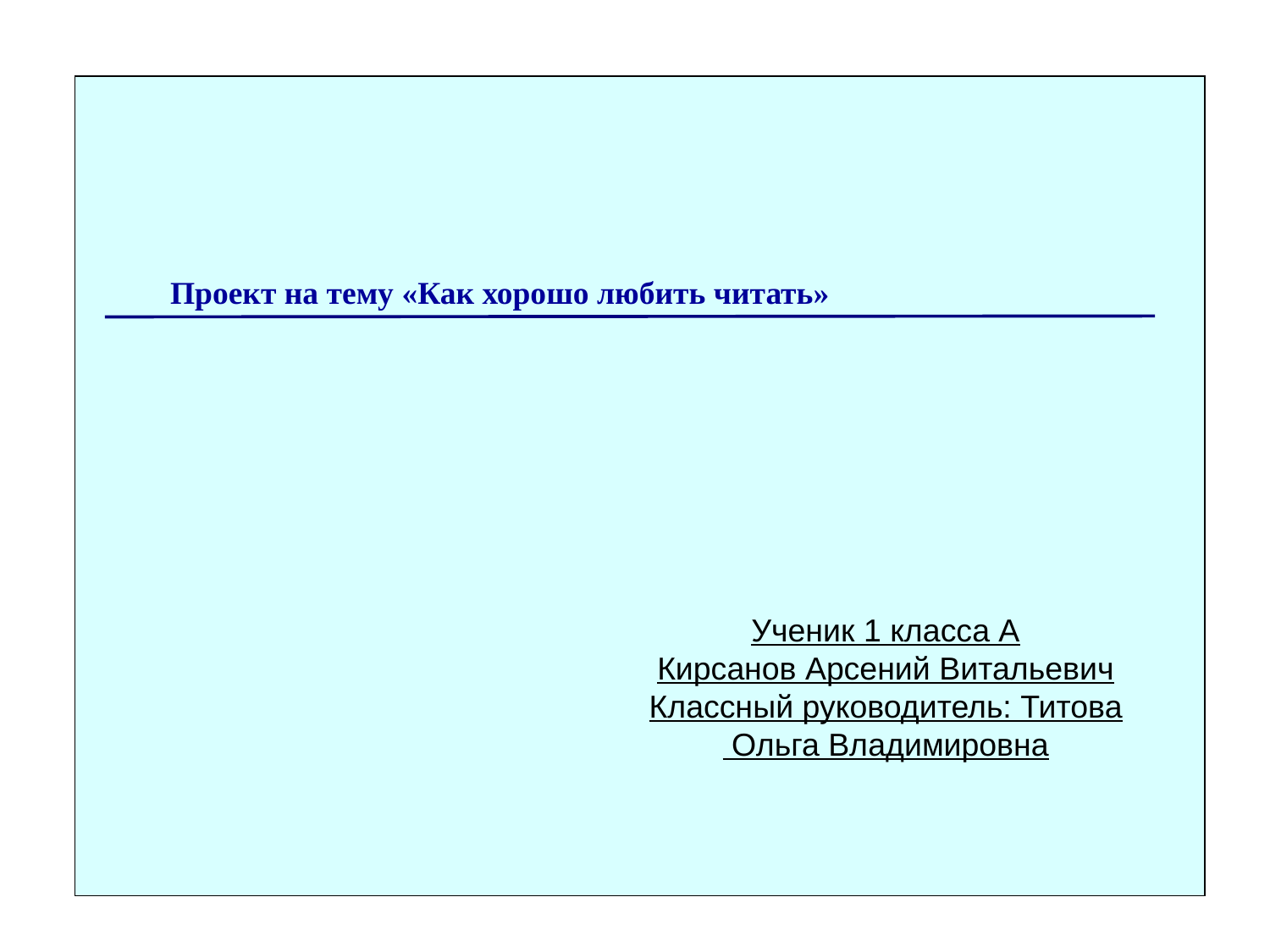

Проект на тему «Как хорошо любить читать»

Ученик 1 класса А
Кирсанов Арсений Витальевич
Классный руководитель: Титова
 Ольга Владимировна